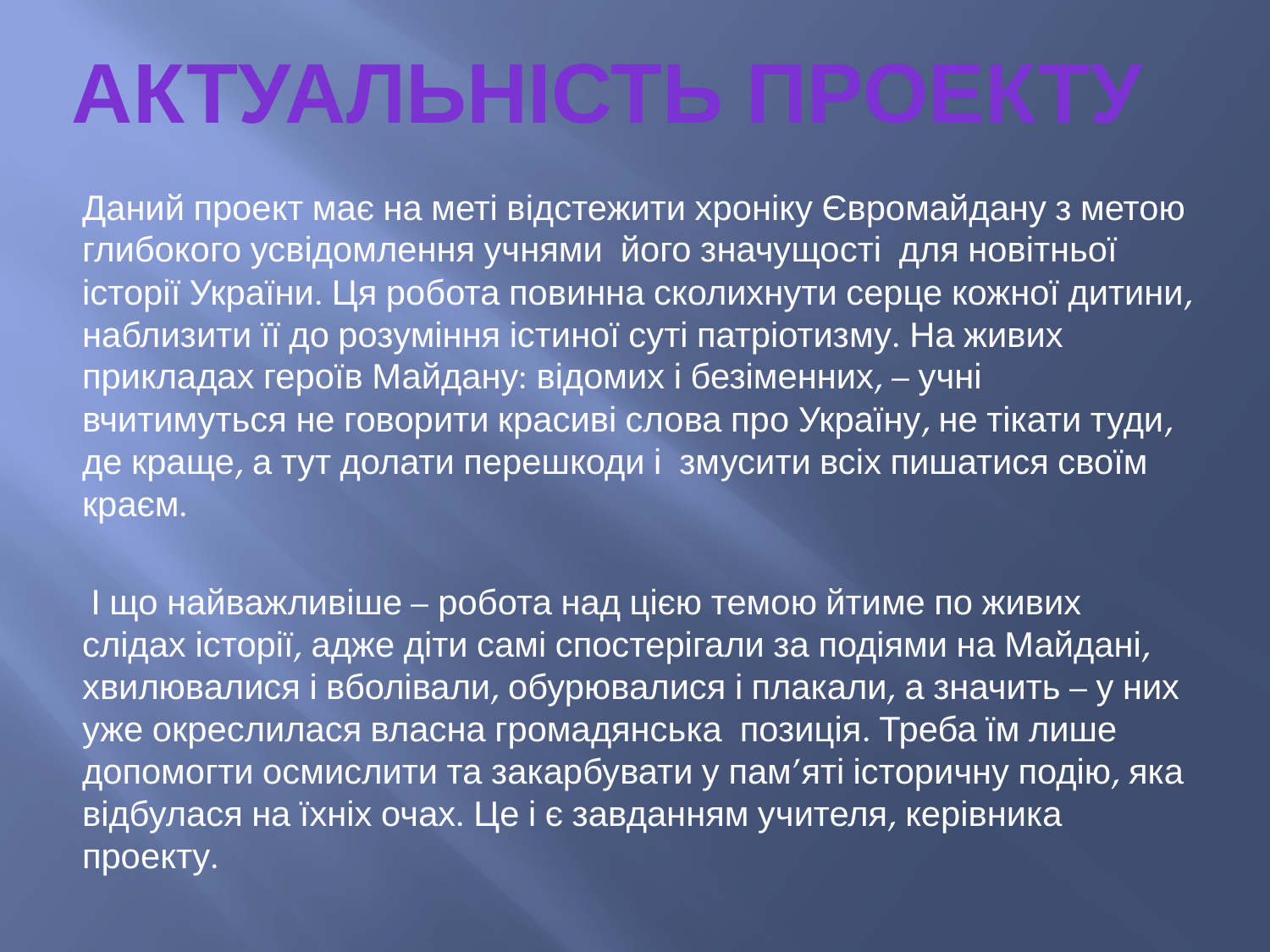

# Актуальність проекту
Даний проект має на меті відстежити хроніку Євромайдану з метою глибокого усвідомлення учнями  його значущості  для новітньої історії України. Ця робота повинна сколихнути серце кожної дитини, наблизити її до розуміння істиної суті патріотизму. На живих прикладах героїв Майдану: відомих і безіменних, – учні вчитимуться не говорити красиві слова про Україну, не тікати туди, де краще, а тут долати перешкоди і  змусити всіх пишатися своїм краєм.

 І що найважливіше – робота над цією темою йтиме по живих слідах історії, адже діти самі спостерігали за подіями на Майдані, хвилювалися і вболівали, обурювалися і плакали, а значить – у них уже окреслилася власна громадянська  позиція. Треба їм лише допомогти осмислити та закарбувати у пам’яті історичну подію, яка відбулася на їхніх очах. Це і є завданням учителя, керівника проекту.